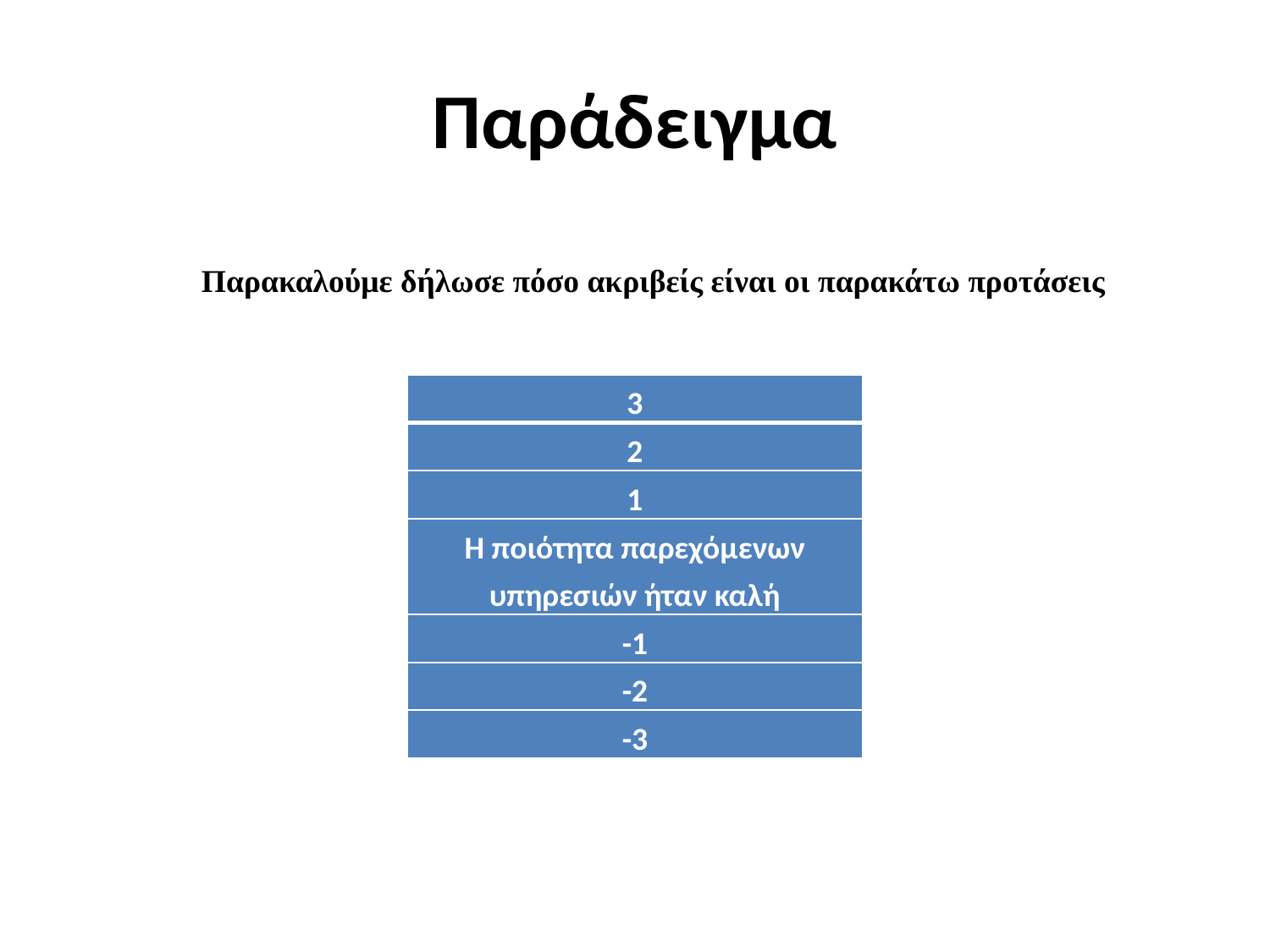

# Παράδειγμα
Παρακαλούμε δήλωσε πόσο ακριβείς είναι οι παρακάτω προτάσεις

| 3 |
| --- |
| 2 |
| 1 |
| Η ποιότητα παρεχόμενων υπηρεσιών ήταν καλή |
| -1 |
| -2 |
| -3 |